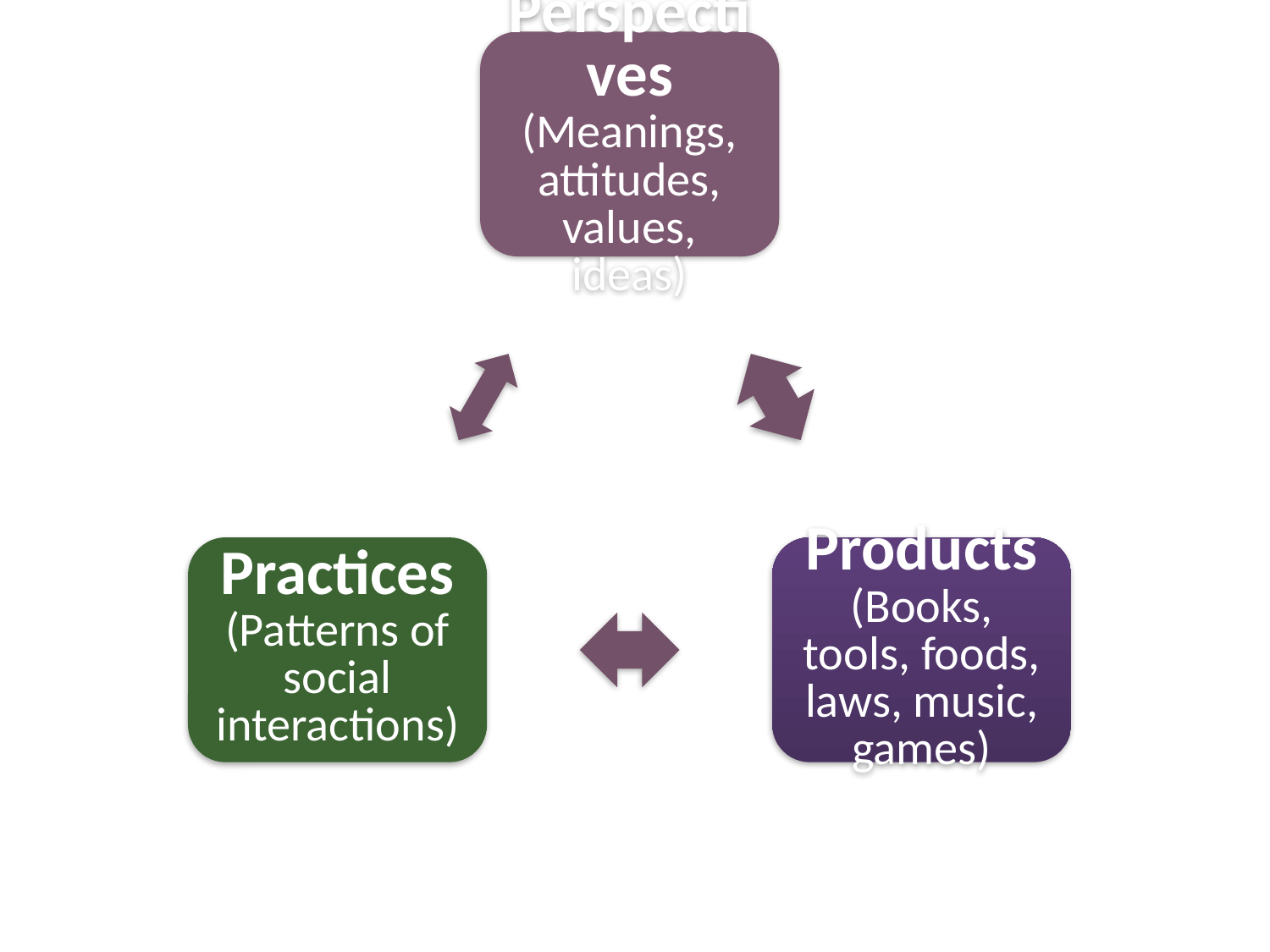

Perspectives
(Meanings, attitudes, values, ideas)
Products
(Books, tools, foods, laws, music, games)
Practices
(Patterns of social interactions)